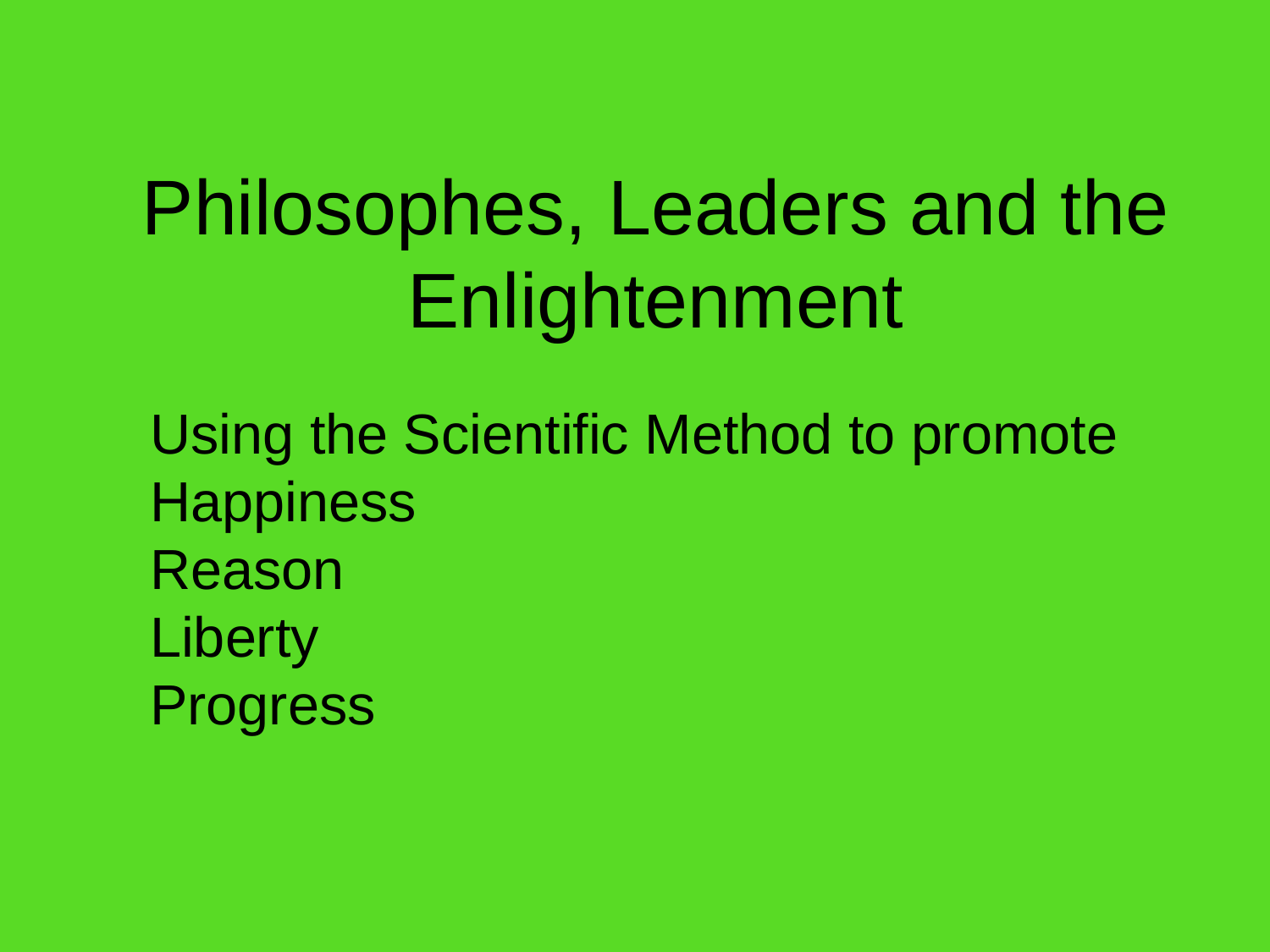

# Philosophes, Leaders and the Enlightenment
Using the Scientific Method to promote
Happiness
Reason
Liberty
Progress